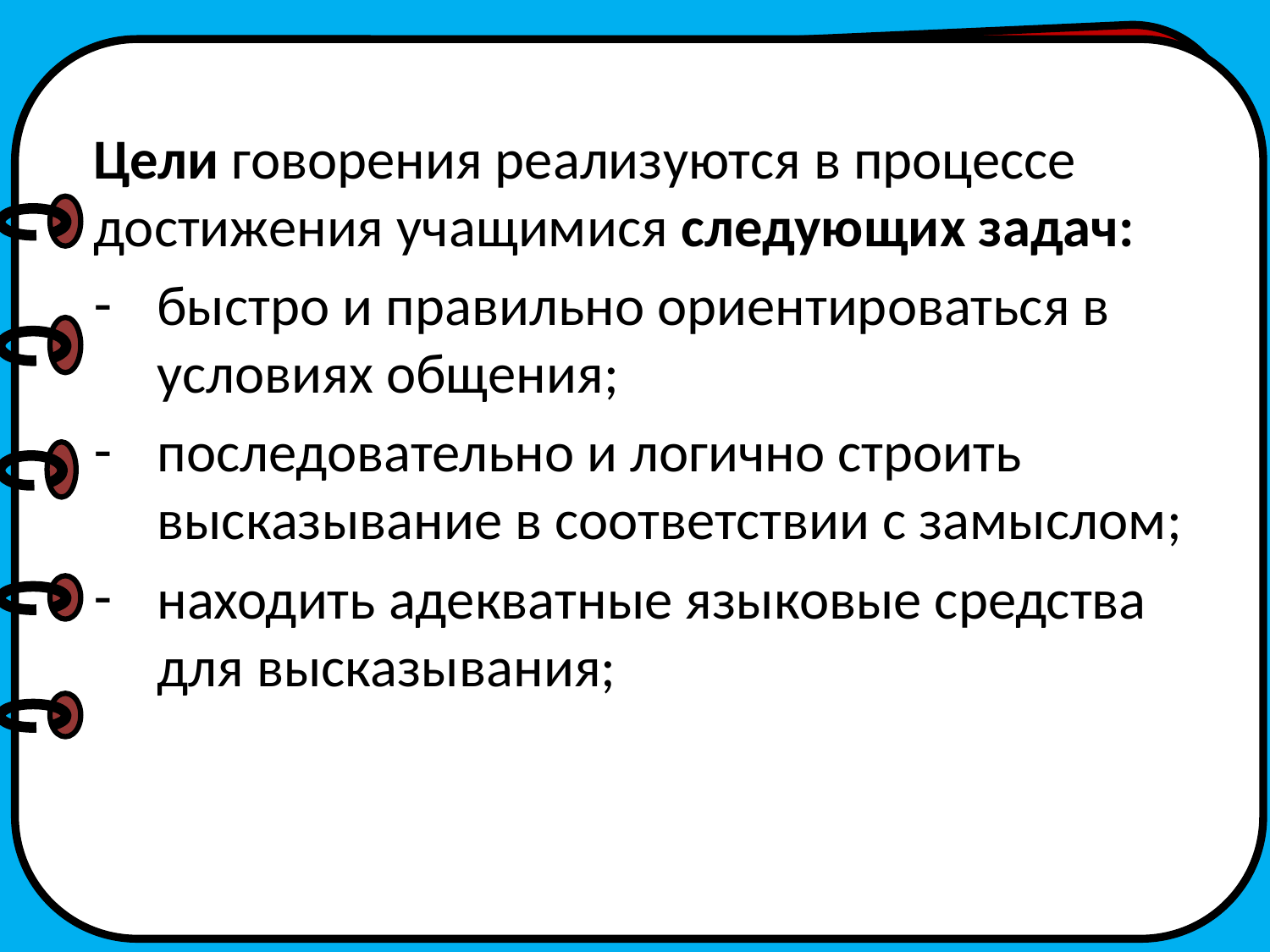

Цели говорения реализуются в процессе достижения учащимися следующих задач:
быстро и правильно ориентироваться в условиях общения;
последовательно и логично строить высказывание в соответствии с замыслом;
находить адекватные языковые средства для высказывания;